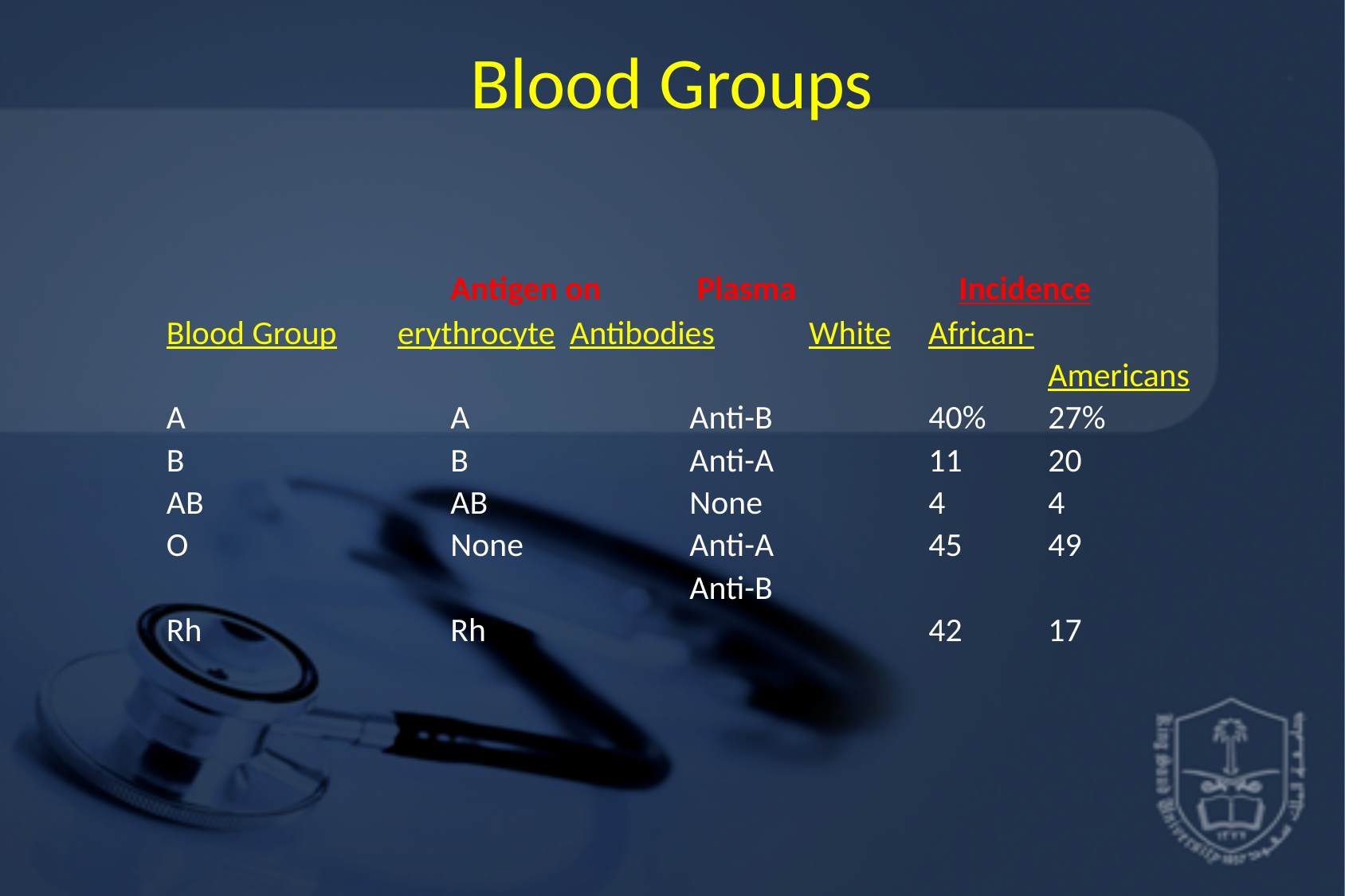

# Blood Groups
			Antigen on	 Plasma 		    Incidence
Blood Group        erythrocyte	Antibodies	White	African-
								Americans
A			A		Anti-B		40%	27%
B			B		Anti-A		11	20
AB			AB		None		4	4
O			None		Anti-A		45	49
					Anti-B
Rh			Rh				42	17